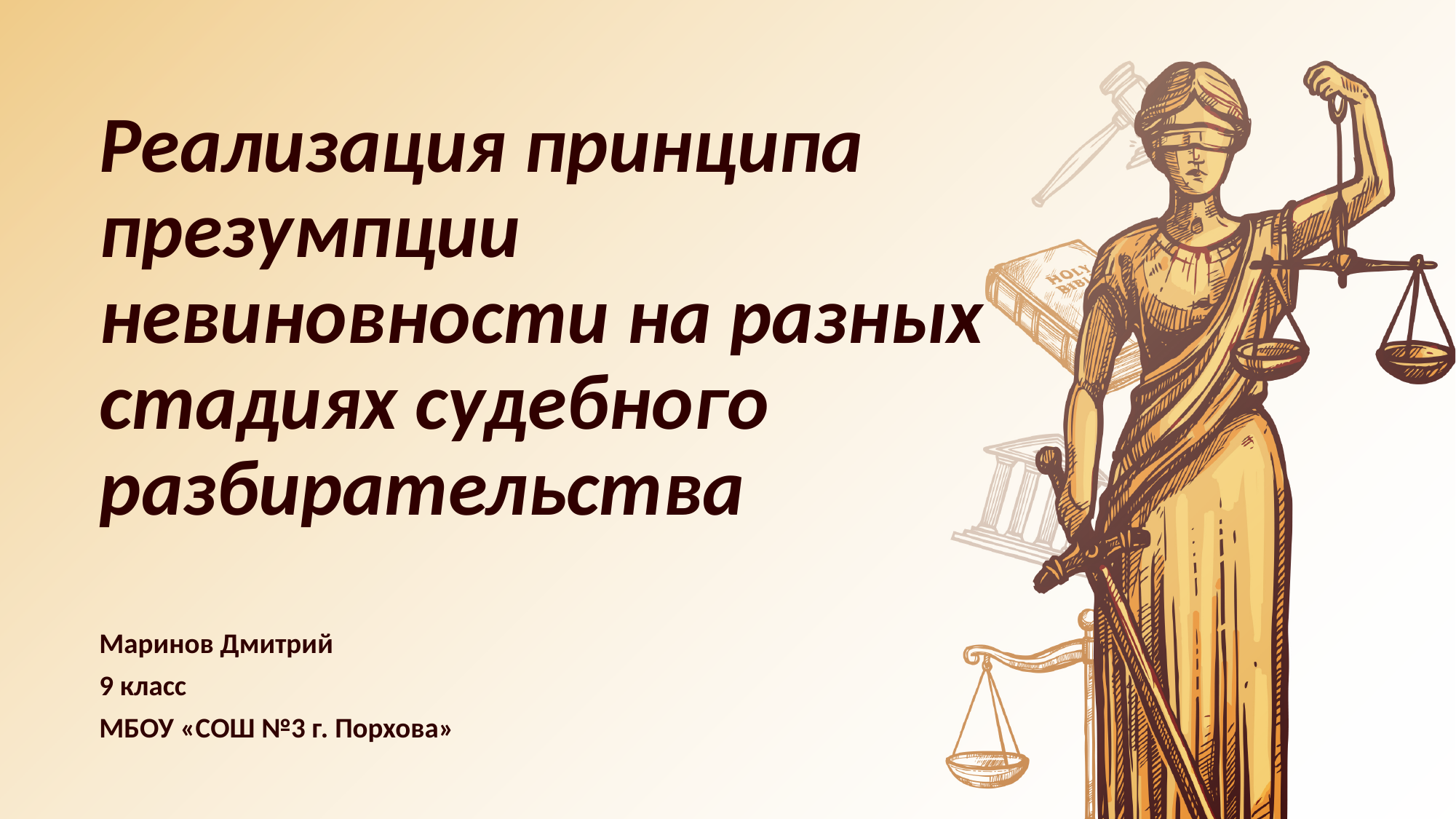

# Реализация принципа презумпции невиновности на разных стадиях судебного разбирательства
Маринов Дмитрий
9 класс
МБОУ «СОШ №3 г. Порхова»